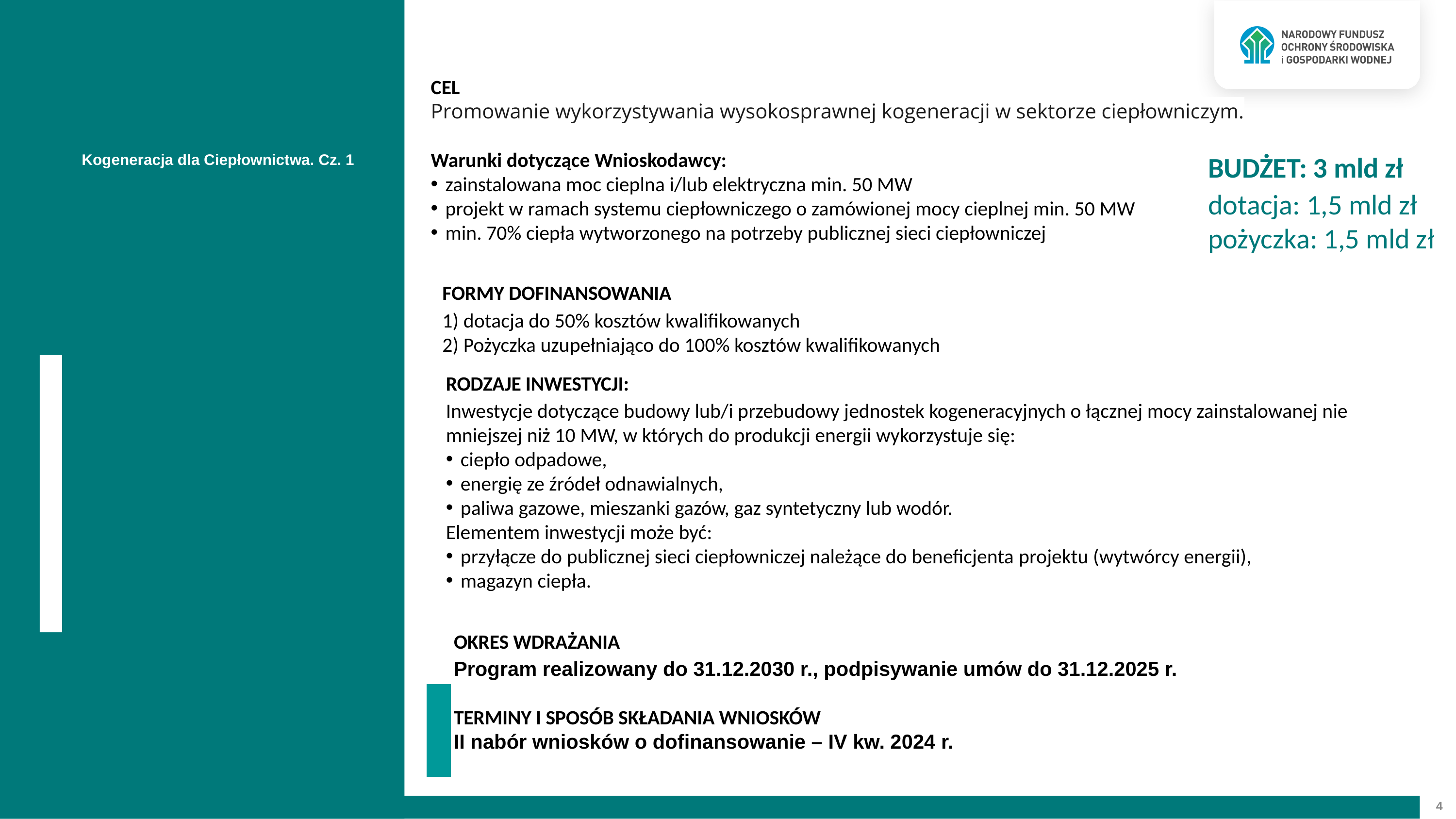

CEL
Promowanie wykorzystywania wysokosprawnej kogeneracji w sektorze ciepłowniczym.

Warunki dotyczące Wnioskodawcy:
zainstalowana moc cieplna i/lub elektryczna min. 50 MW
projekt w ramach systemu ciepłowniczego o zamówionej mocy cieplnej min. 50 MW
min. 70% ciepła wytworzonego na potrzeby publicznej sieci ciepłowniczej

BUDŻET: 3 mld zł
dotacja: 1,5 mld zł
pożyczka: 1,5 mld zł

Kogeneracja dla Ciepłownictwa. Cz. 1
FORMY DOFINANSOWANIA
1) dotacja do 50% kosztów kwalifikowanych
2) Pożyczka uzupełniająco do 100% kosztów kwalifikowanych

RODZAJE INWESTYCJI:
Inwestycje dotyczące budowy lub/i przebudowy jednostek kogeneracyjnych o łącznej mocy zainstalowanej nie mniejszej niż 10 MW, w których do produkcji energii wykorzystuje się:
ciepło odpadowe,
energię ze źródeł odnawialnych,
paliwa gazowe, mieszanki gazów, gaz syntetyczny lub wodór.
Elementem inwestycji może być:
przyłącze do publicznej sieci ciepłowniczej należące do beneficjenta projektu (wytwórcy energii),
magazyn ciepła.

OKRES WDRAŻANIA
Program realizowany do 31.12.2030 r., podpisywanie umów do 31.12.2025 r.

TERMINY I SPOSÓB SKŁADANIA WNIOSKÓW
II nabór wniosków o dofinansowanie – IV kw. 2024 r.

4